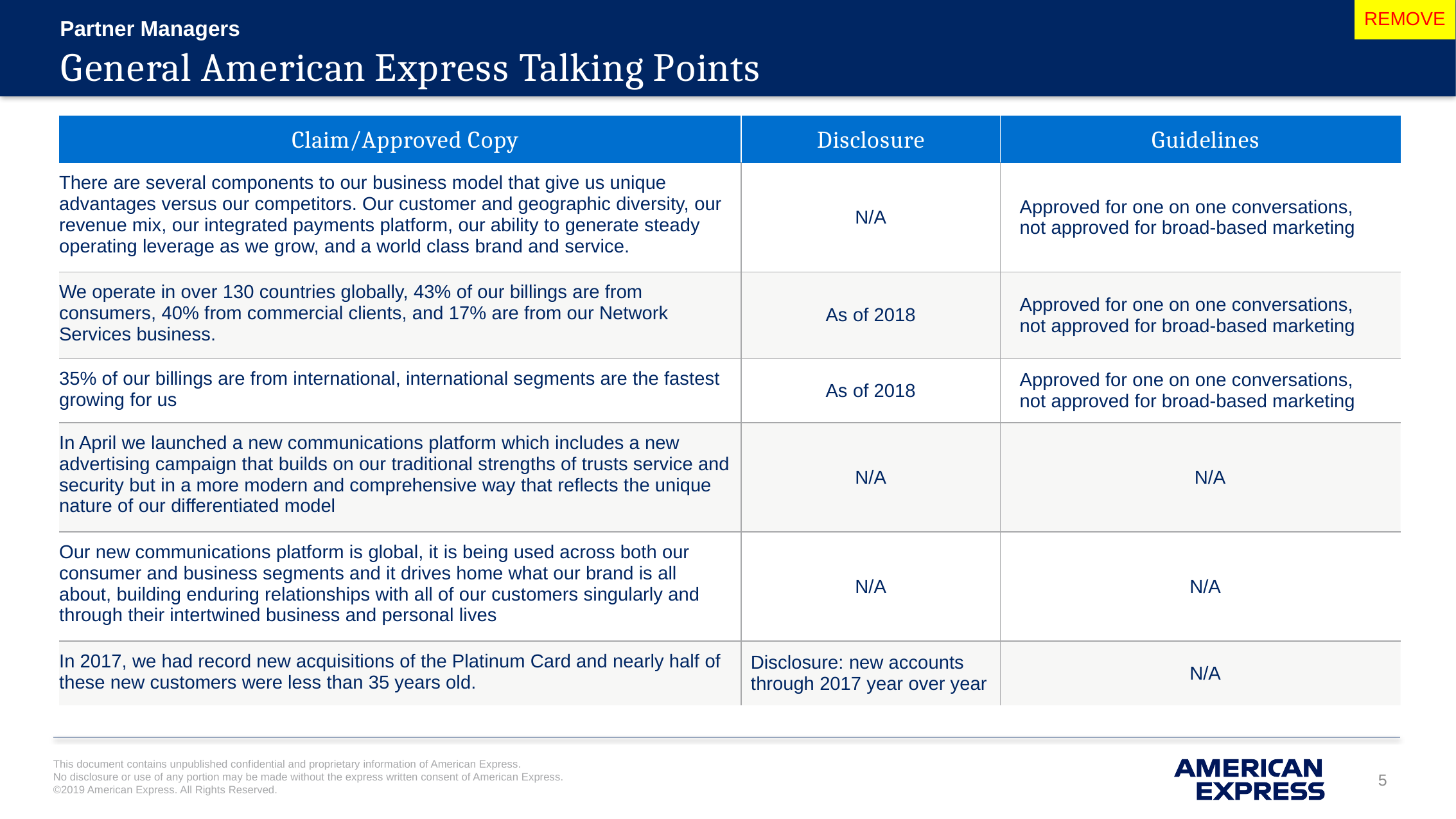

# General American Express Talking Points
| Claim/Approved Copy | Disclosure | Guidelines |
| --- | --- | --- |
| There are several components to our business model that give us unique advantages versus our competitors. Our customer and geographic diversity, our revenue mix, our integrated payments platform, our ability to generate steady operating leverage as we grow, and a world class brand and service. | N/A | Approved for one on one conversations, not approved for broad-based marketing |
| We operate in over 130 countries globally, 43% of our billings are from consumers, 40% from commercial clients, and 17% are from our Network Services business. | As of 2018 | Approved for one on one conversations, not approved for broad-based marketing |
| 35% of our billings are from international, international segments are the fastest growing for us | As of 2018 | Approved for one on one conversations, not approved for broad-based marketing |
| In April we launched a new communications platform which includes a new advertising campaign that builds on our traditional strengths of trusts service and security but in a more modern and comprehensive way that reflects the unique nature of our differentiated model | N/A | N/A |
| Our new communications platform is global, it is being used across both our consumer and business segments and it drives home what our brand is all about, building enduring relationships with all of our customers singularly and through their intertwined business and personal lives | N/A | N/A |
| In 2017, we had record new acquisitions of the Platinum Card and nearly half of these new customers were less than 35 years old. | Disclosure: new accounts through 2017 year over year | N/A |